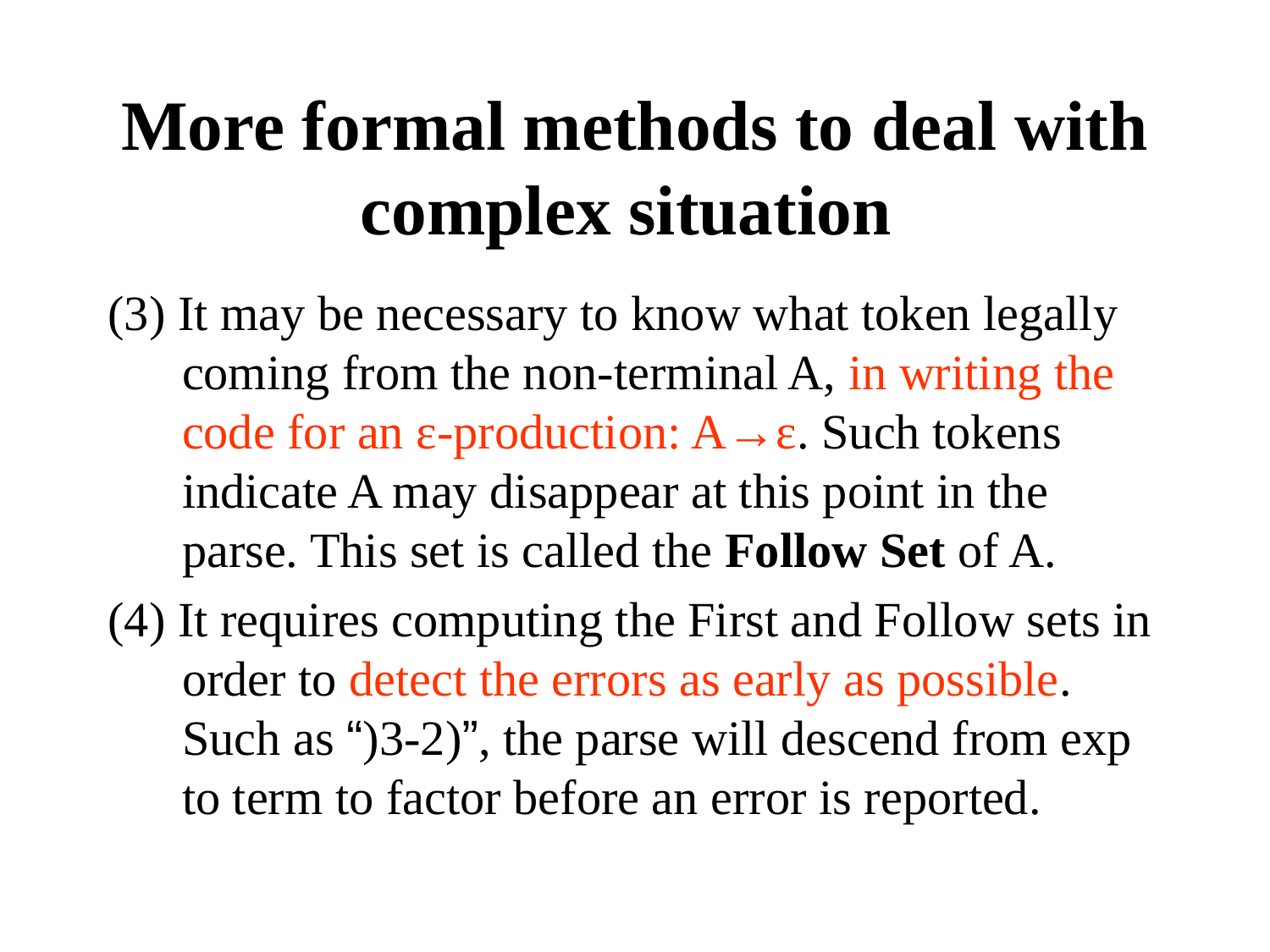

# More formal methods to deal with complex situation
(3) It may be necessary to know what token legally coming from the non-terminal A, in writing the code for an ε-production: A→ε. Such tokens indicate A may disappear at this point in the parse. This set is called the Follow Set of A.
(4) It requires computing the First and Follow sets in order to detect the errors as early as possible. Such as “)3-2)”, the parse will descend from exp to term to factor before an error is reported.